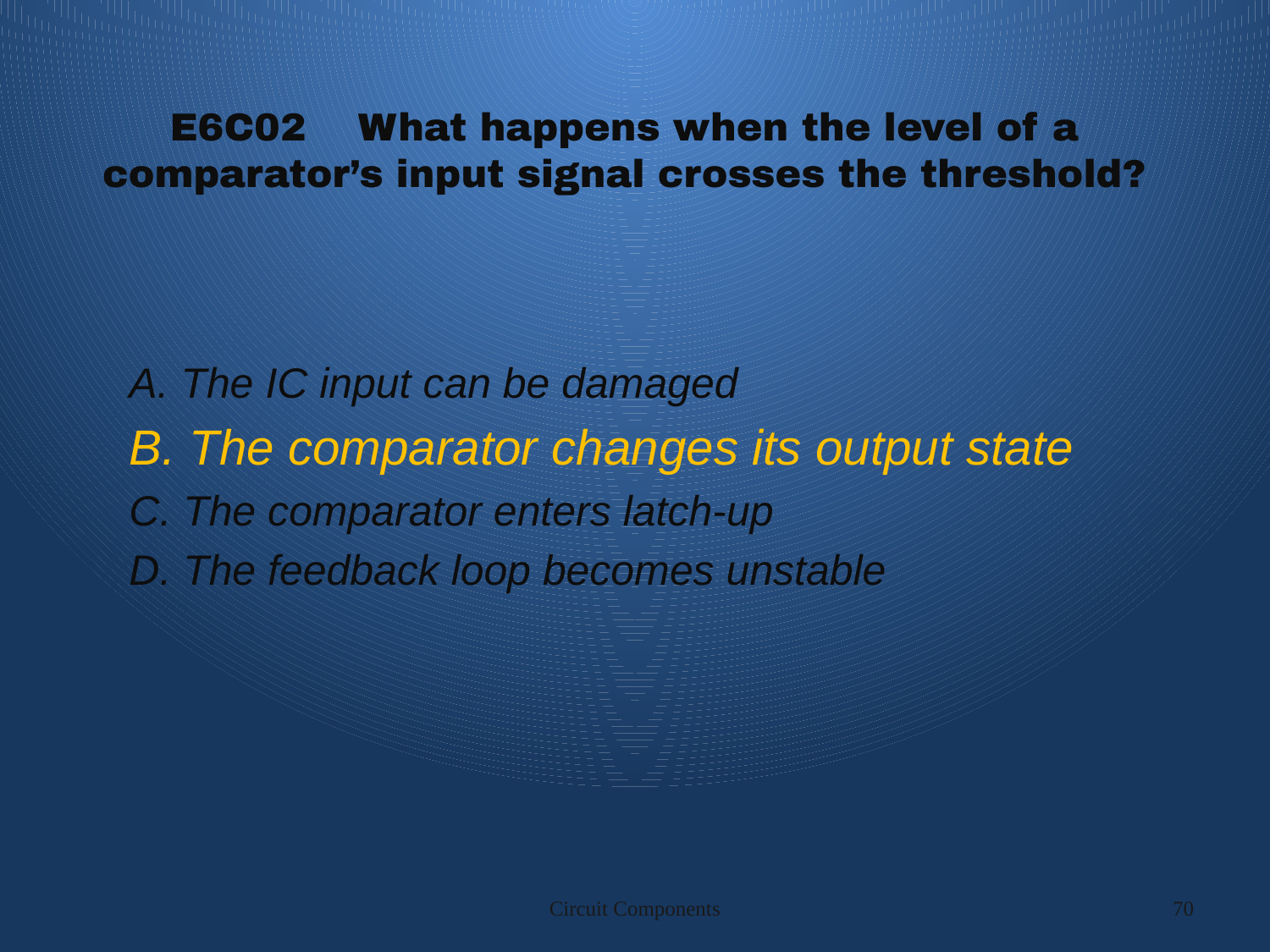

# E6C02    What happens when the level of a comparator’s input signal crosses the threshold?
A. The IC input can be damaged
B. The comparator changes its output state
C. The comparator enters latch-up
D. The feedback loop becomes unstable
Circuit Components
70